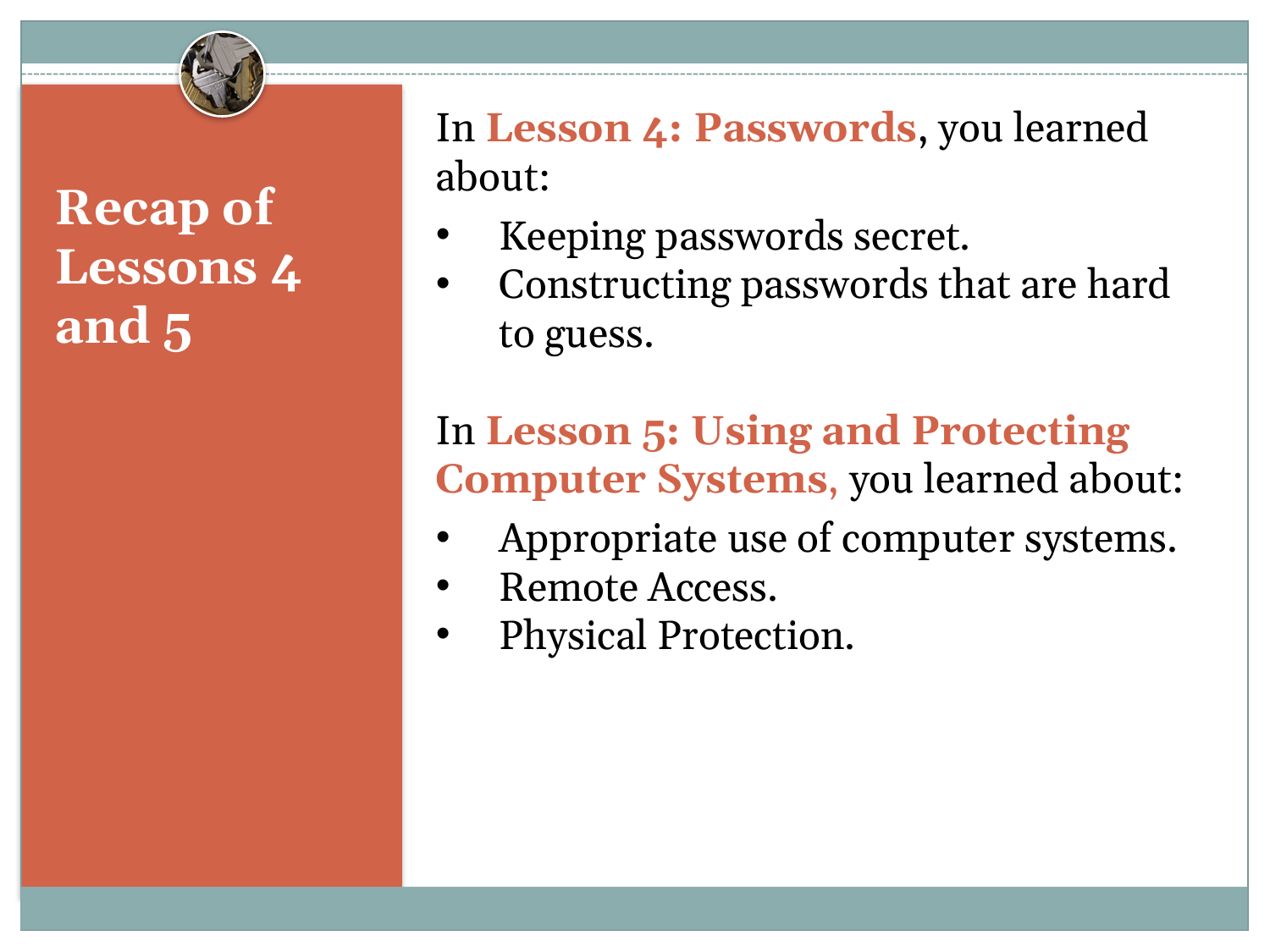

In Lesson 4: Passwords, you learned about:
Keeping passwords secret.
Constructing passwords that are hard to guess.

In Lesson 5: Using and Protecting Computer Systems, you learned about:
Appropriate use of computer systems.
Remote Access.
Physical Protection.
# Recap of Lessons 4 and 5